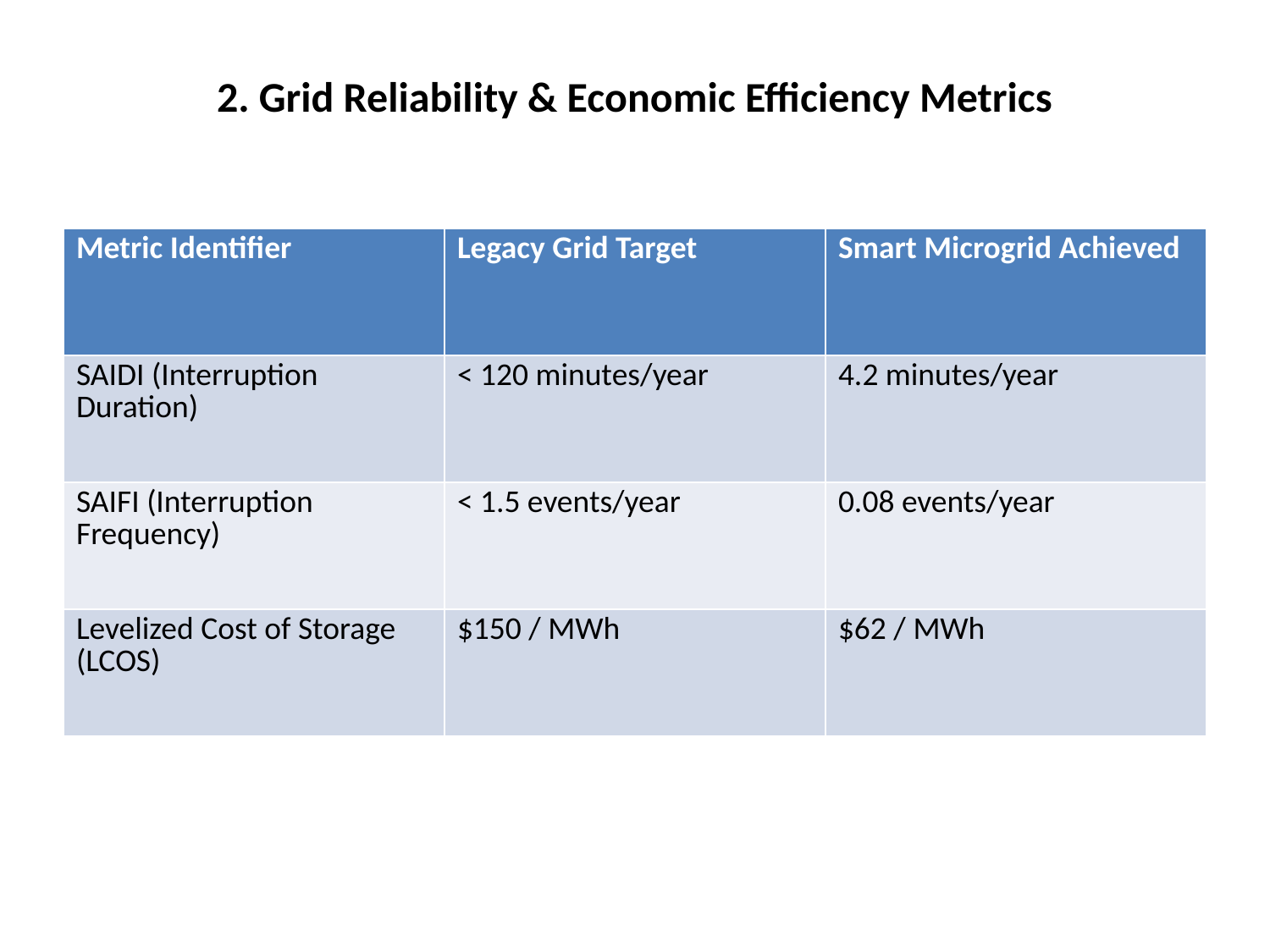

2. Grid Reliability & Economic Efficiency Metrics
| Metric Identifier | Legacy Grid Target | Smart Microgrid Achieved |
| --- | --- | --- |
| SAIDI (Interruption Duration) | < 120 minutes/year | 4.2 minutes/year |
| SAIFI (Interruption Frequency) | < 1.5 events/year | 0.08 events/year |
| Levelized Cost of Storage (LCOS) | $150 / MWh | $62 / MWh |